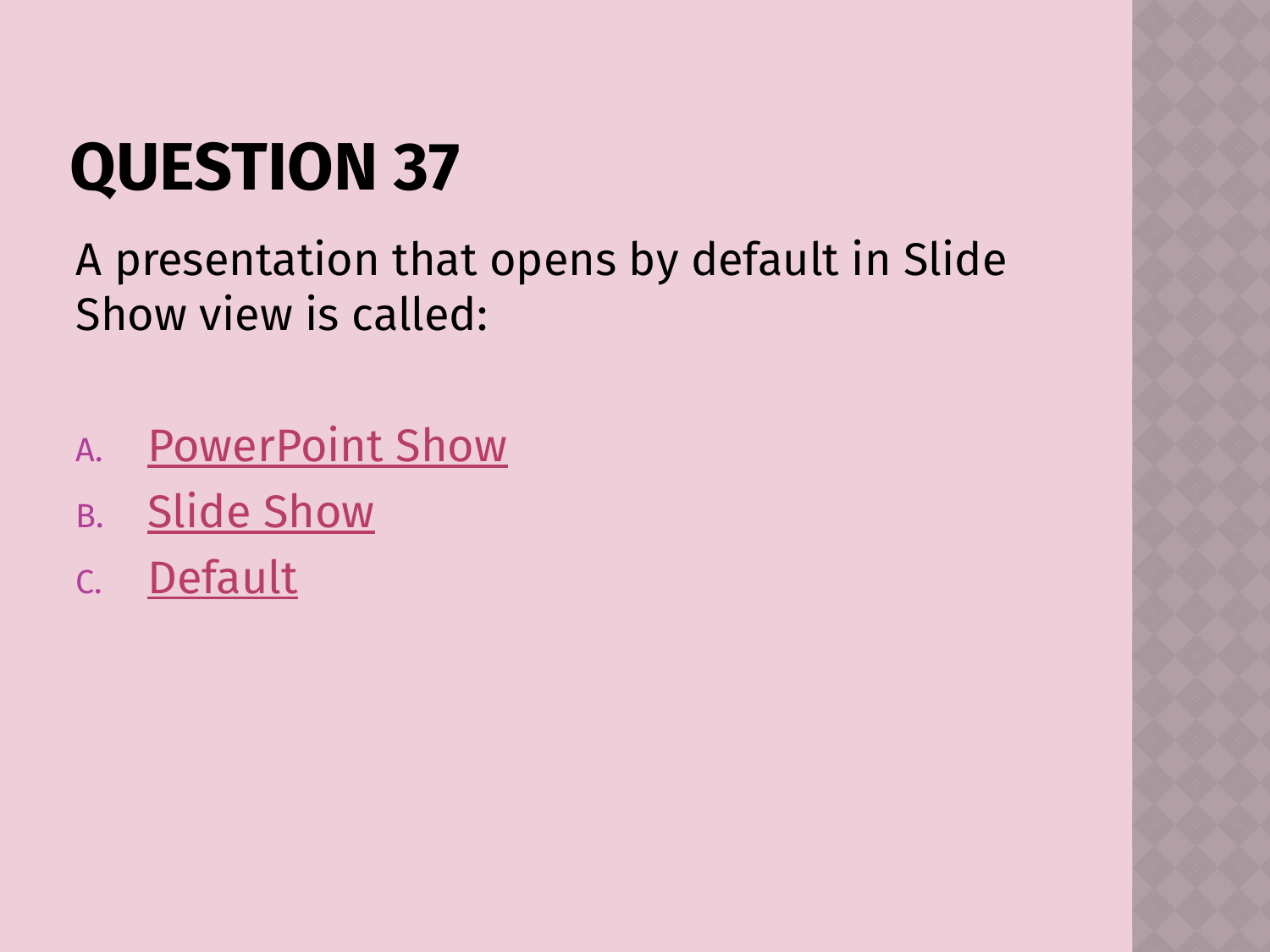

# Question 37
A presentation that opens by default in Slide Show view is called:

PowerPoint Show
Slide Show
Default